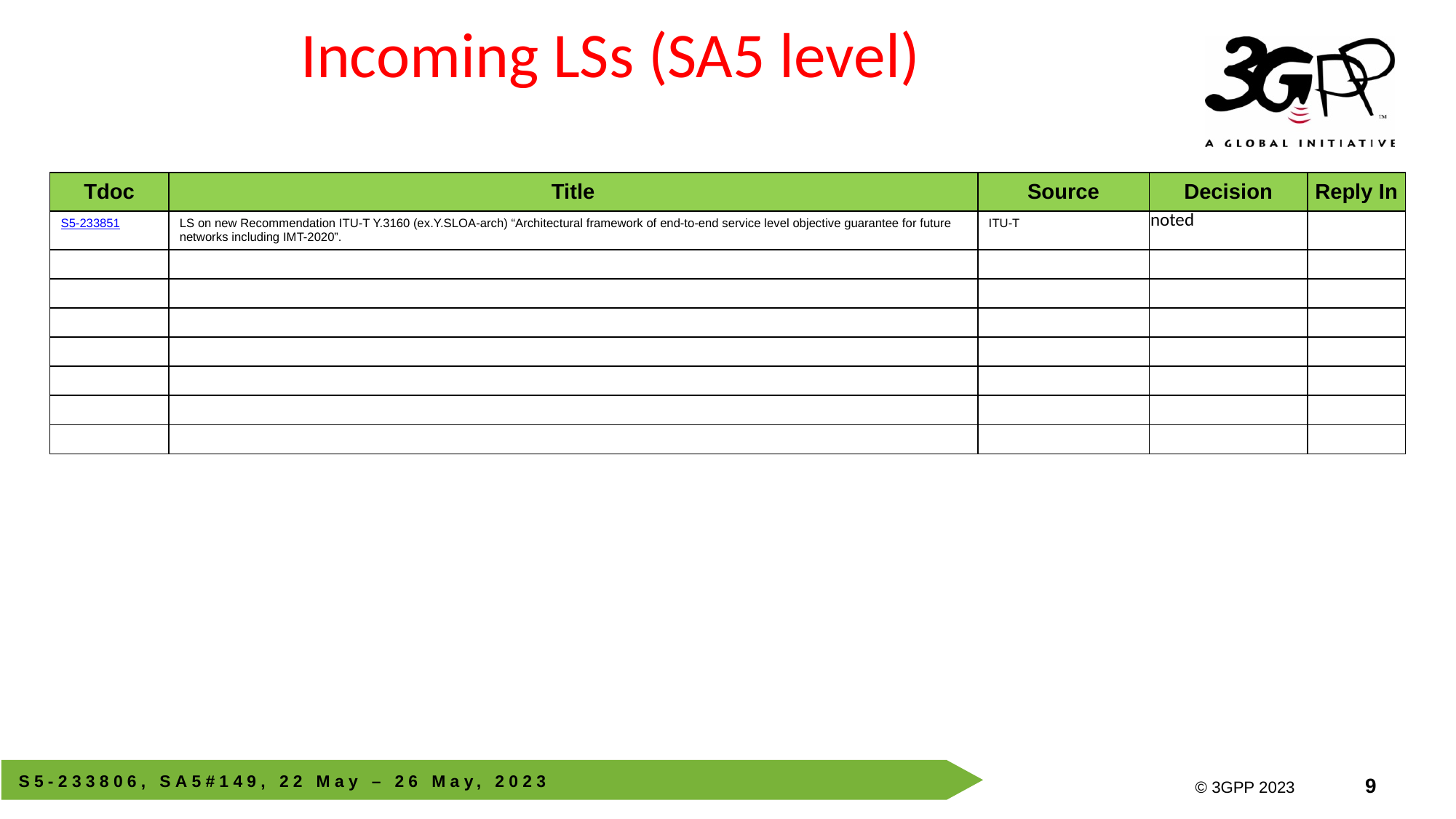

# Incoming LSs (SA5 level)
| Tdoc | Title | Source | Decision | Reply In |
| --- | --- | --- | --- | --- |
| S5‑233851 | LS on new Recommendation ITU-T Y.3160 (ex.Y.SLOA-arch) “Architectural framework of end-to-end service level objective guarantee for future networks including IMT-2020”. | ITU-T | noted |  |
|  |  |  |  |  |
|  |  |  |  |  |
|  |  |  |  |  |
|  |  |  |  |  |
|  |  |  |  |  |
|  |  |  |  |  |
|  |  |  |  |  |